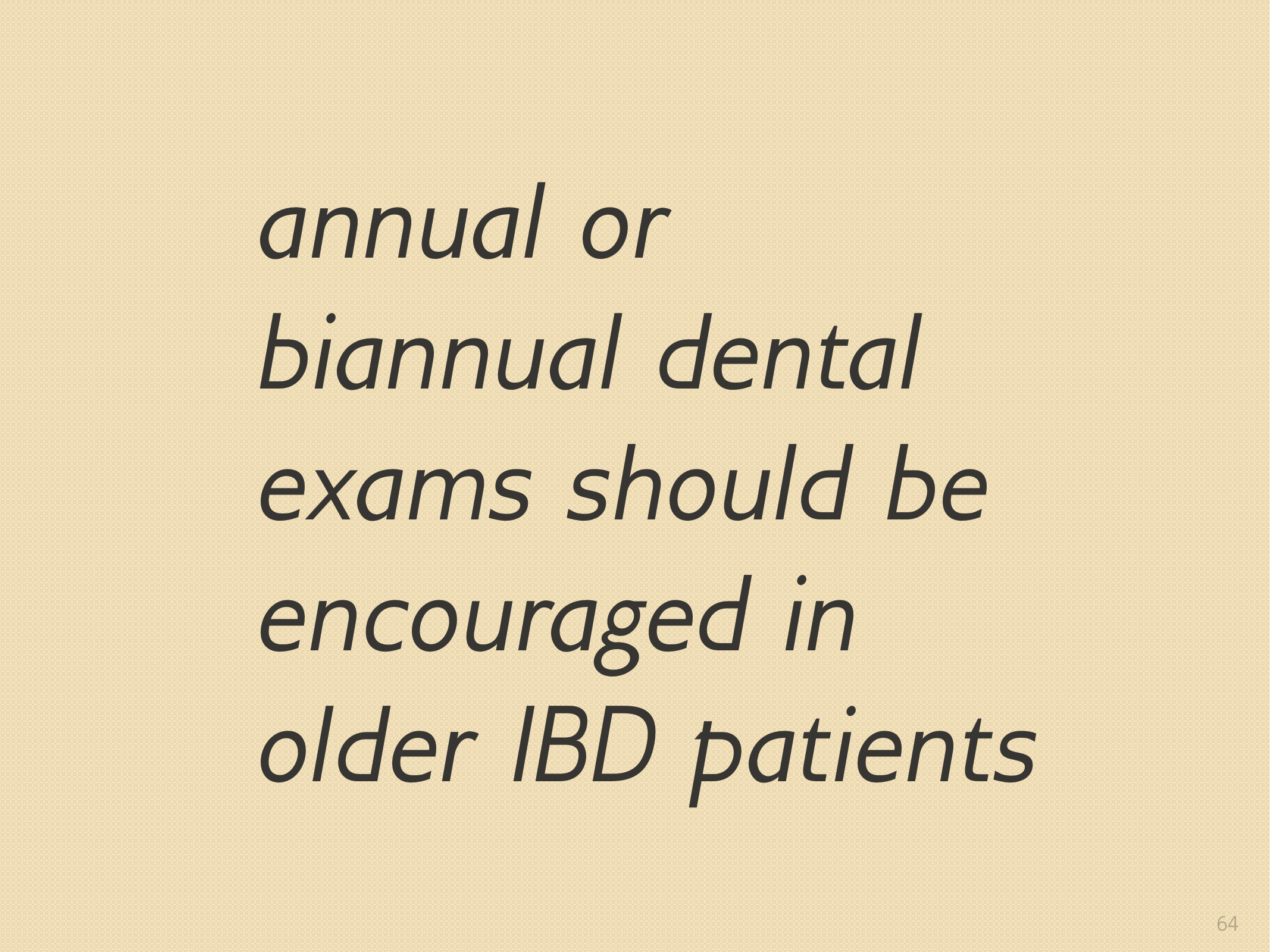

# annual or biannual dental exams should be encouraged in older IBD patients
64